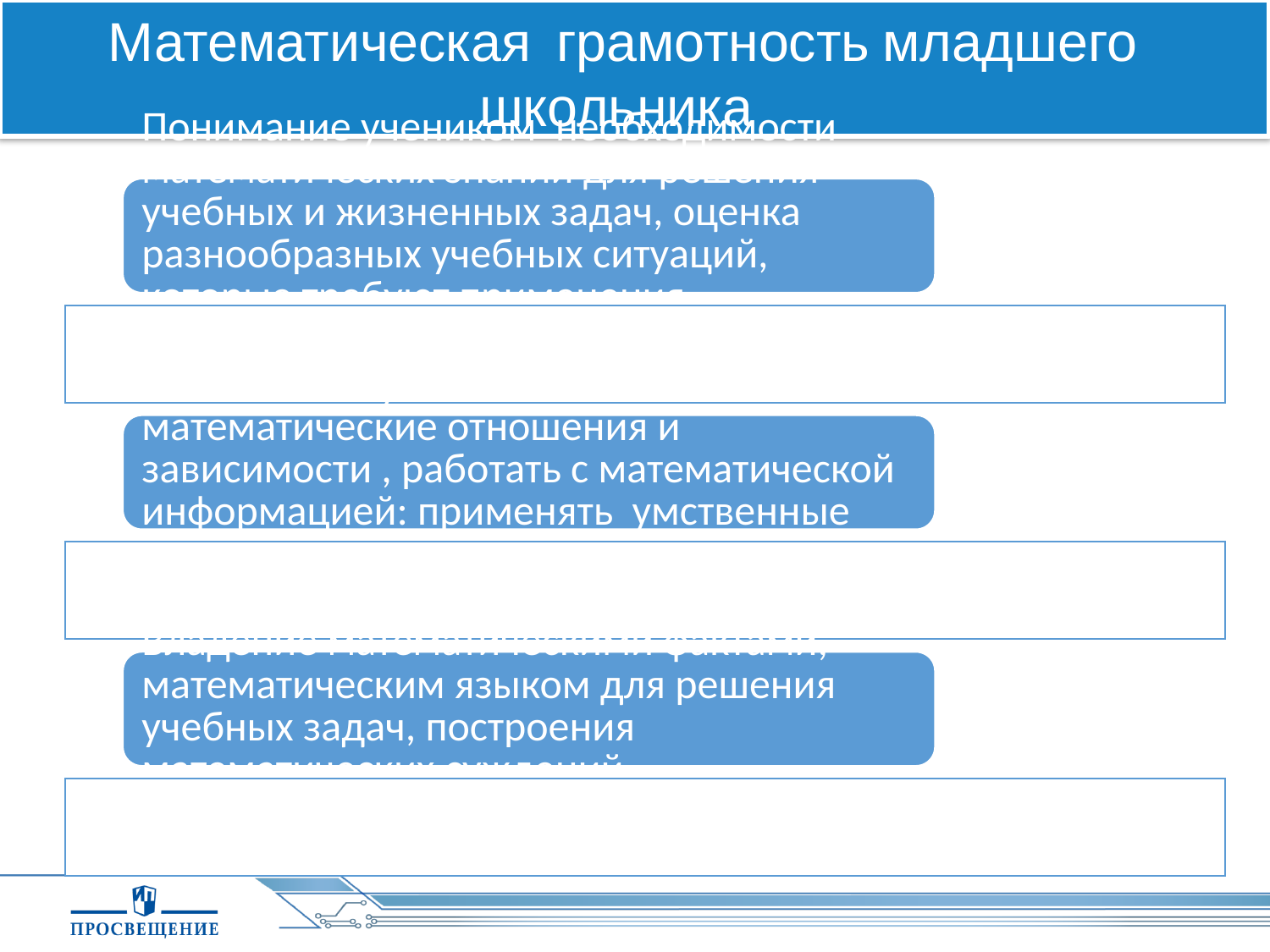

Математическая  грамотность младшего школьника
Понимание учеником  необходимости математических знаний для решения  учебных и жизненных задач, оценка разнообразных учебных ситуаций, которые требуют применения математических знаний, умений.
Способность устанавливать  математические отношения и зависимости , работать с математической информацией: применять  умственные операции,  математические методы.
Владение математическими фактами, математическим языком для решения учебных задач, построения математических суждений.